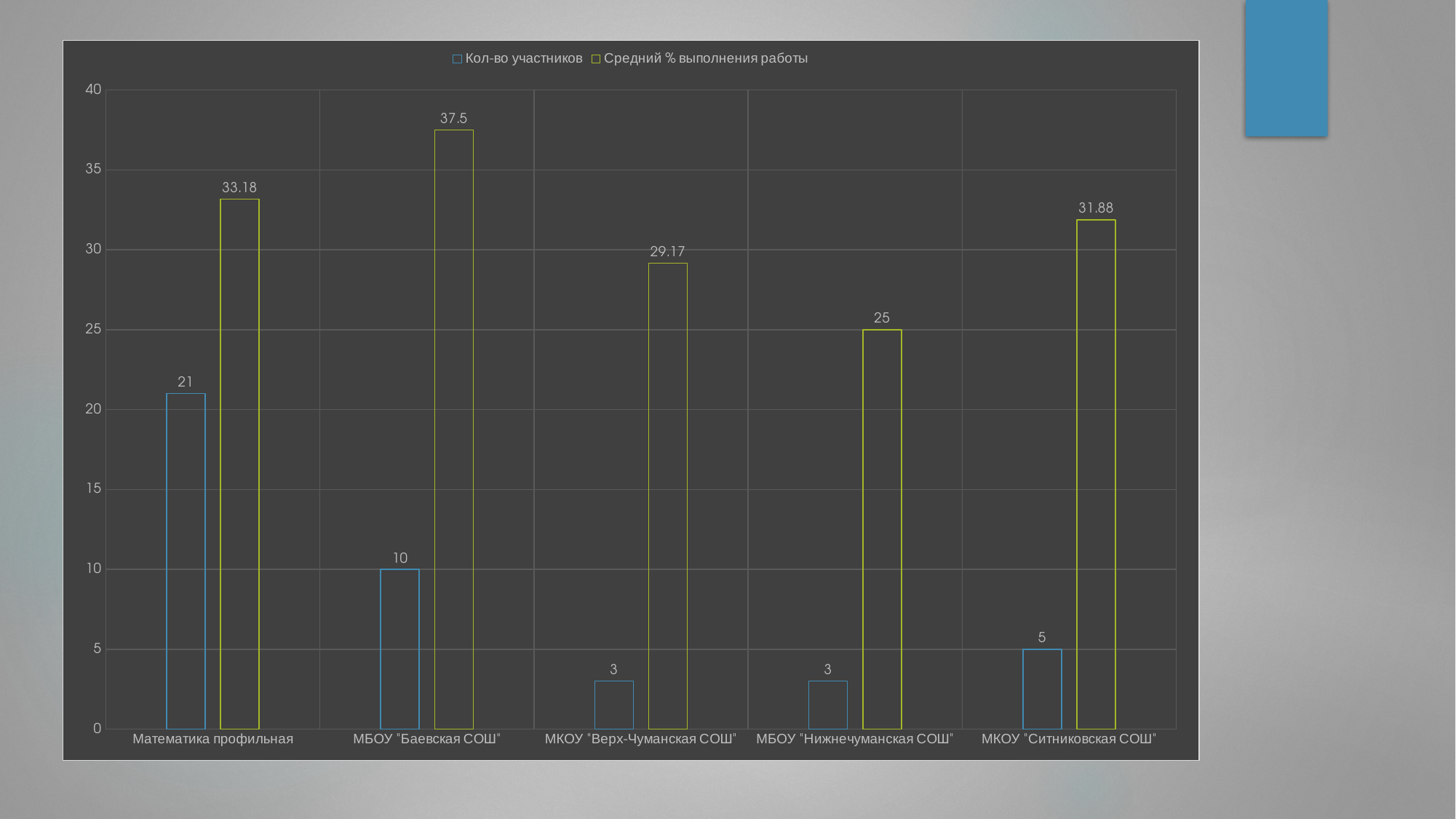

### Chart

| Category |  |  |
|---|---|---|
| Математика профильная | 21.0 | 33.18 |
| МБОУ "Баевская СОШ" | 10.0 | 37.5 |
| МКОУ "Верх-Чуманская СОШ" | 3.0 | 29.17 |
| МБОУ "Нижнечуманская СОШ" | 3.0 | 25.0 |
| МКОУ "Ситниковская СОШ" | 5.0 | 31.88 |
#